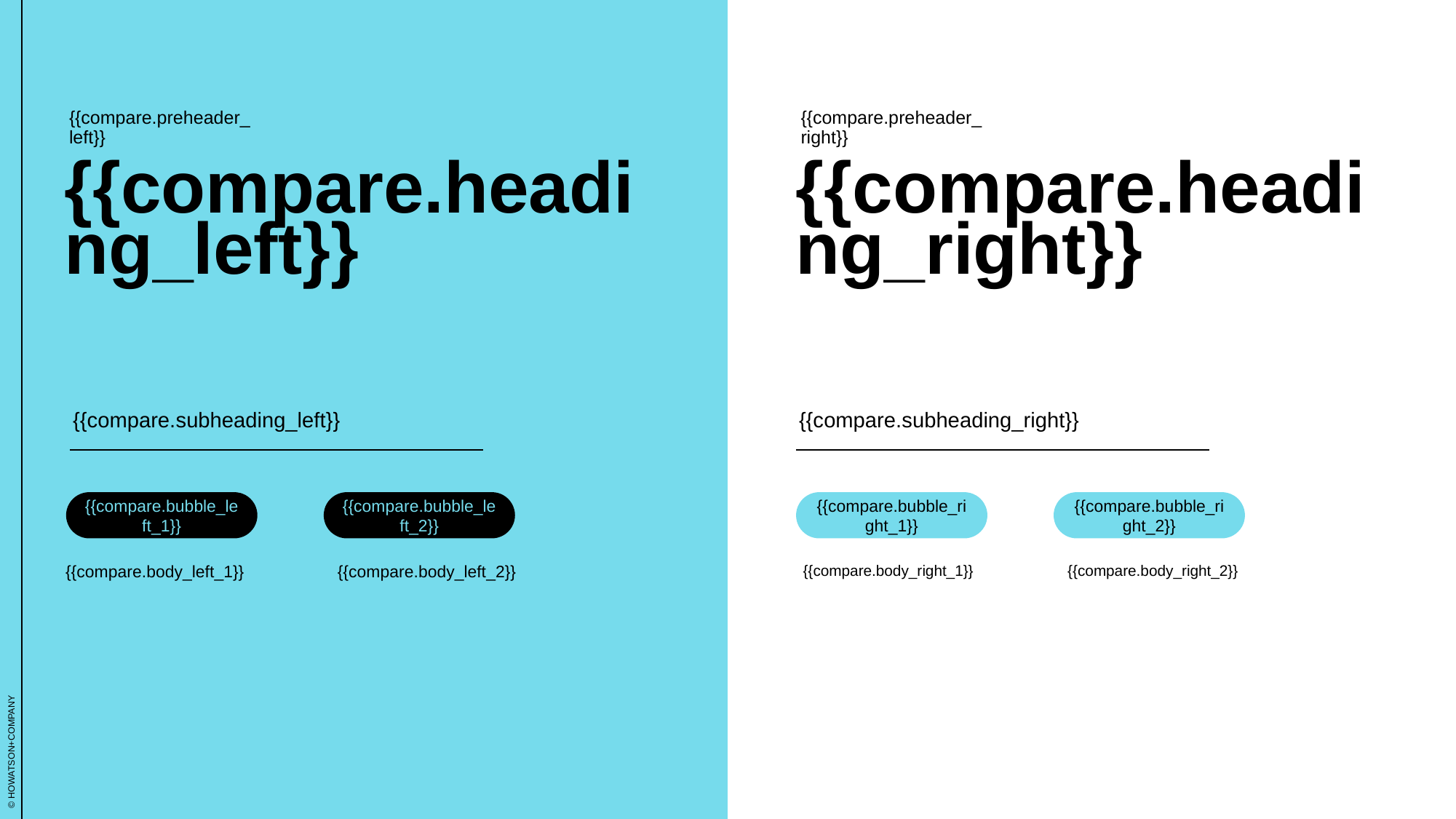

© HOWATSON+COMPANY

{{compare.preheader_left}}
{{compare.preheader_right}}
{{compare.heading_left}}
{{compare.heading_right}}
{{compare.subheading_left}}
{{compare.subheading_right}}
{{compare.bubble_left_1}}
{{compare.bubble_right_1}}
{{compare.bubble_left_2}}
{{compare.bubble_right_2}}
{{compare.body_left_1}}
{{compare.body_left_2}}
{{compare.body_right_1}}
{{compare.body_right_2}}